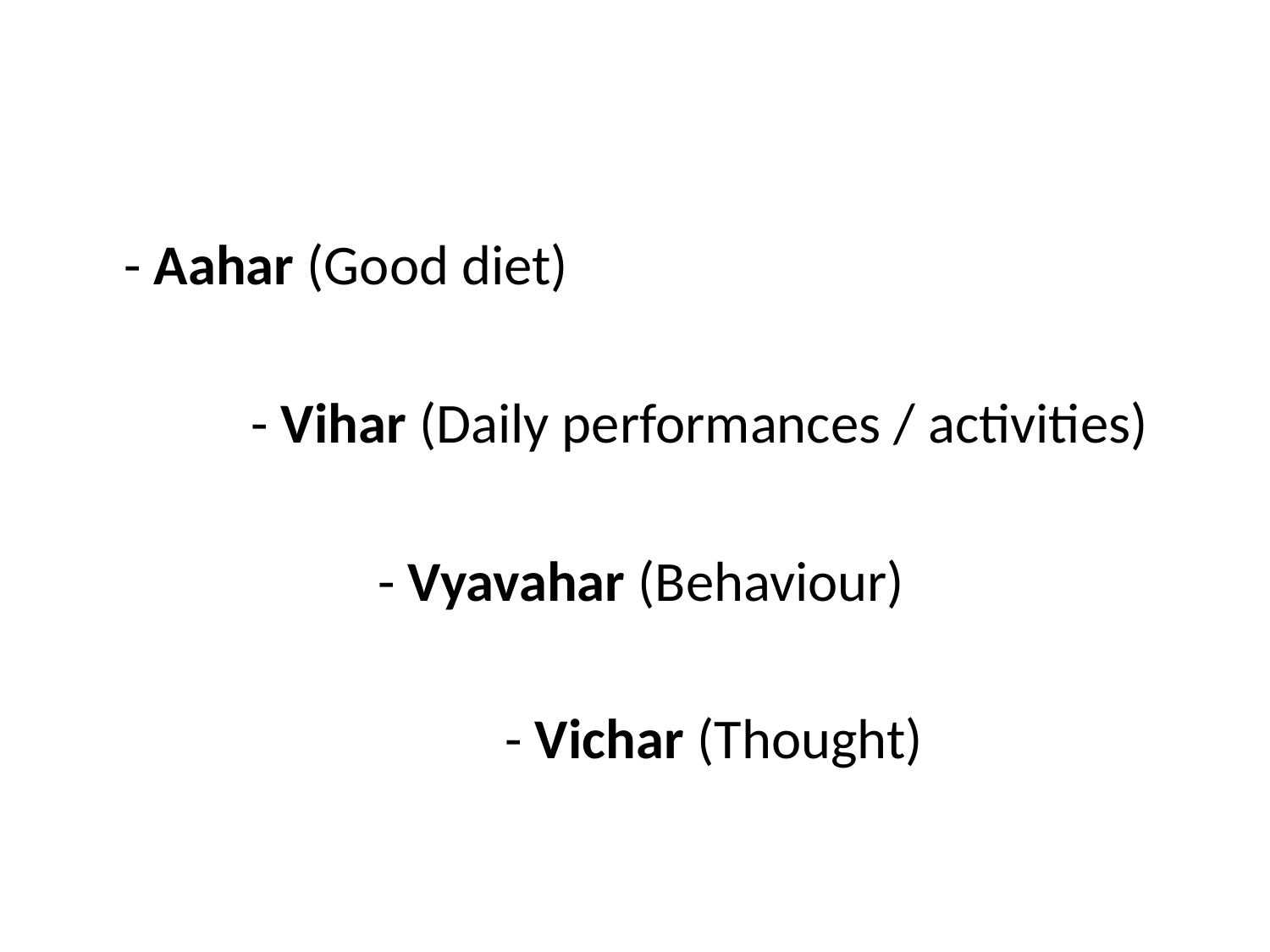

- Aahar (Good diet)

		- Vihar (Daily performances / activities)

			- Vyavahar (Behaviour)

				- Vichar (Thought)